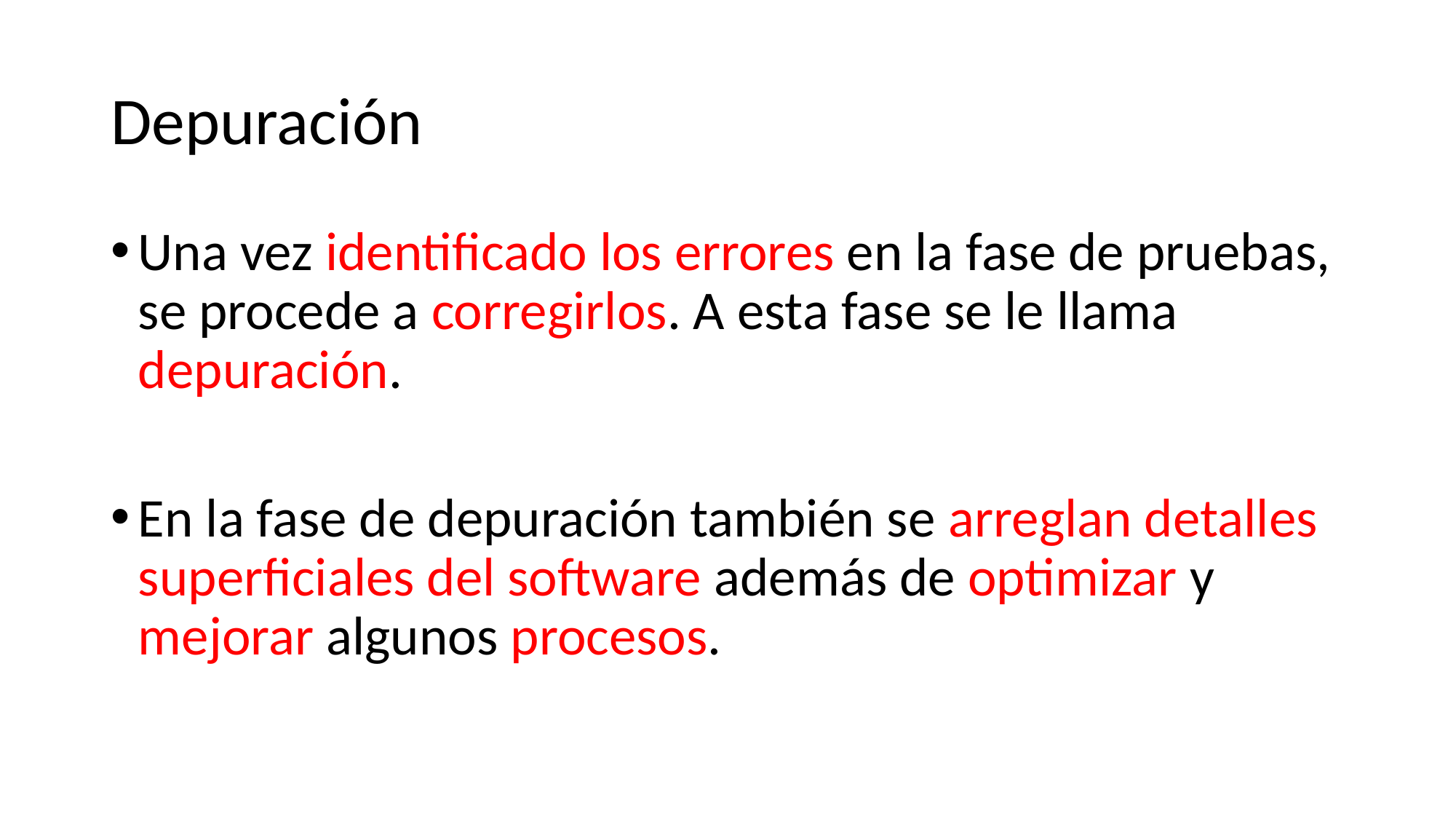

# Depuración
Una vez identificado los errores en la fase de pruebas, se procede a corregirlos. A esta fase se le llama depuración.

En la fase de depuración también se arreglan detalles superficiales del software además de optimizar y mejorar algunos procesos.